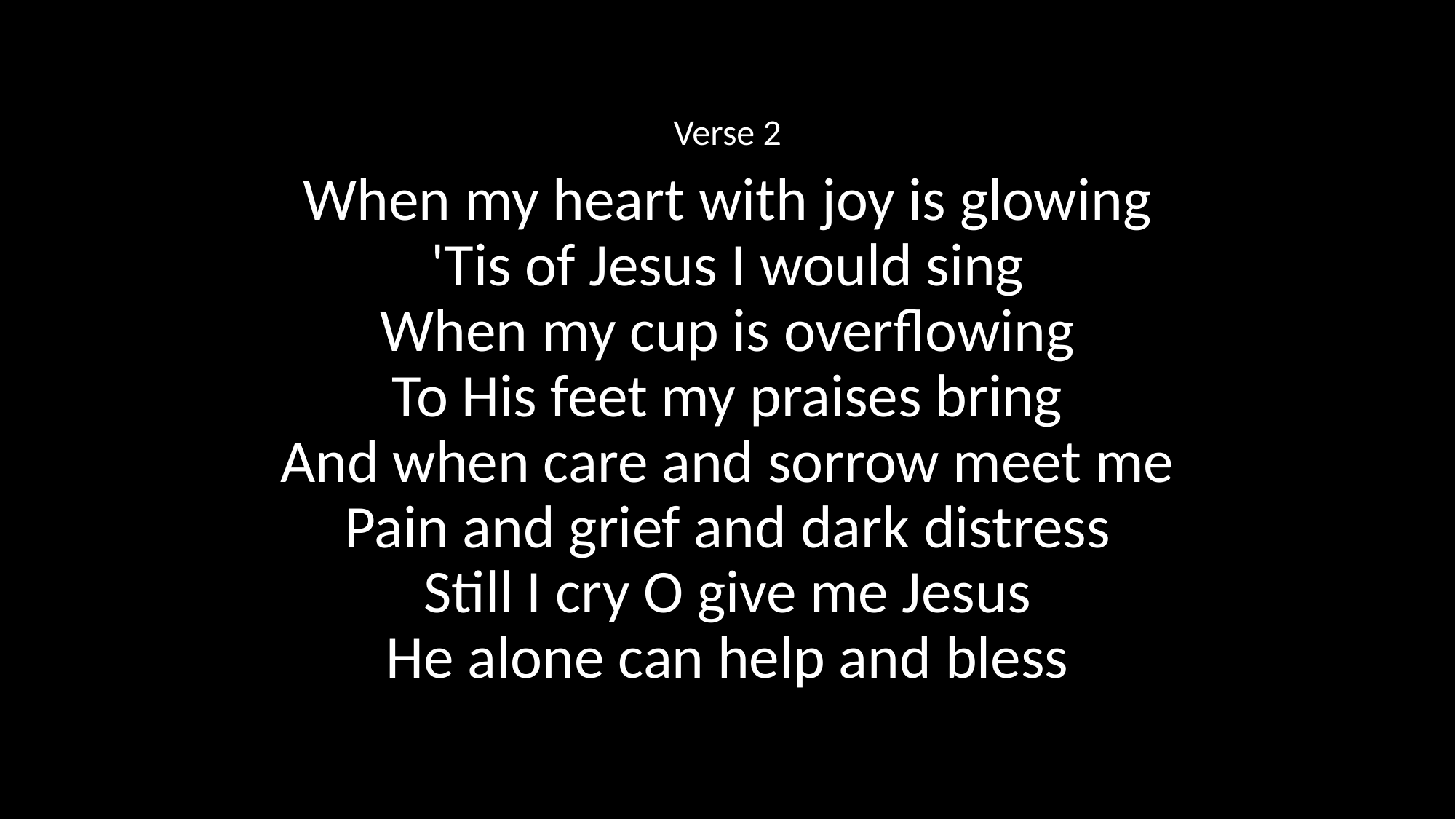

Verse 2
When my heart with joy is glowing
'Tis of Jesus I would sing
When my cup is overflowing
To His feet my praises bring
And when care and sorrow meet me
Pain and grief and dark distress
Still I cry O give me Jesus
He alone can help and bless